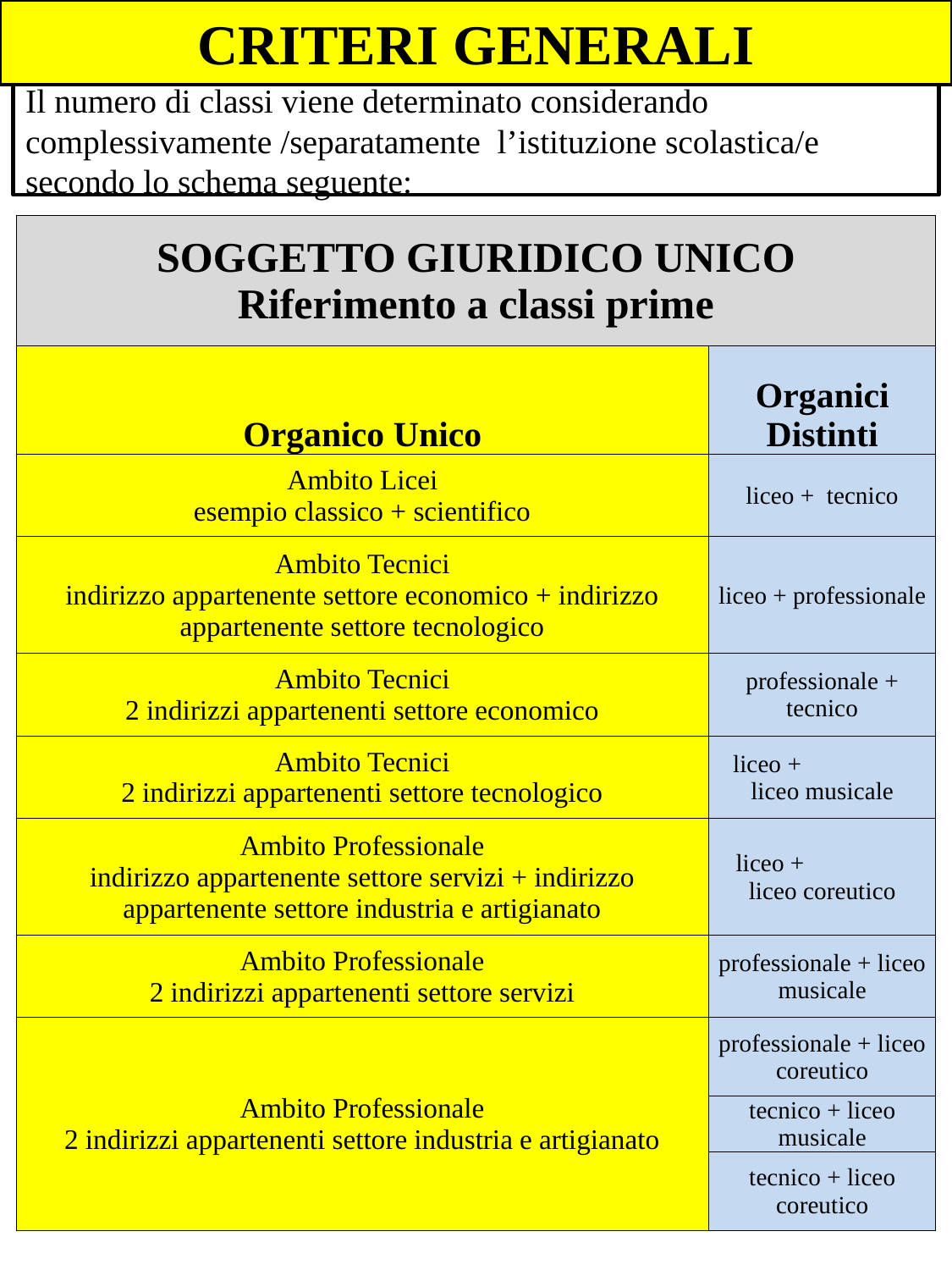

CRITERI GENERALI
Il numero di classi viene determinato considerando complessivamente /separatamente  l’istituzione scolastica/e secondo lo schema seguente:
| SOGGETTO GIURIDICO UNICO Riferimento a classi prime |  |
| --- | --- |
| Organico Unico | Organici Distinti |
| Ambito Licei esempio classico + scientifico | liceo + tecnico |
| Ambito Tecnici indirizzo appartenente settore economico + indirizzo appartenente settore tecnologico | liceo + professionale |
| Ambito Tecnici 2 indirizzi appartenenti settore economico | professionale + tecnico |
| Ambito Tecnici 2 indirizzi appartenenti settore tecnologico | liceo + liceo musicale |
| Ambito Professionale indirizzo appartenente settore servizi + indirizzo appartenente settore industria e artigianato | liceo + liceo coreutico |
| Ambito Professionale 2 indirizzi appartenenti settore servizi | professionale + liceo musicale |
| Ambito Professionale 2 indirizzi appartenenti settore industria e artigianato | professionale + liceo coreutico |
|  | tecnico + liceo musicale |
|  | tecnico + liceo coreutico |